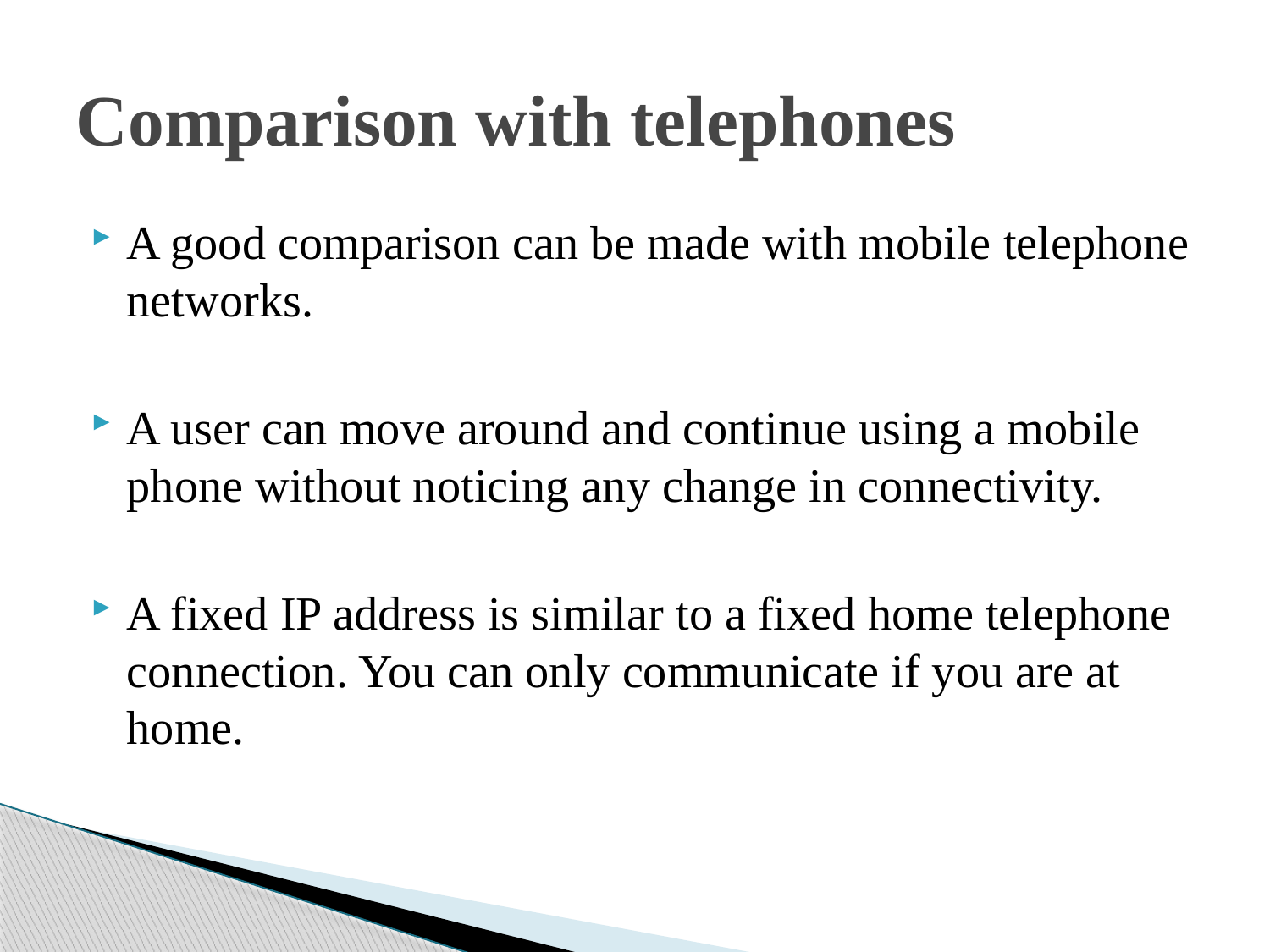

# Comparison with telephones
A good comparison can be made with mobile telephone networks.

A user can move around and continue using a mobile phone without noticing any change in connectivity.

A fixed IP address is similar to a fixed home telephone connection. You can only communicate if you are at home.